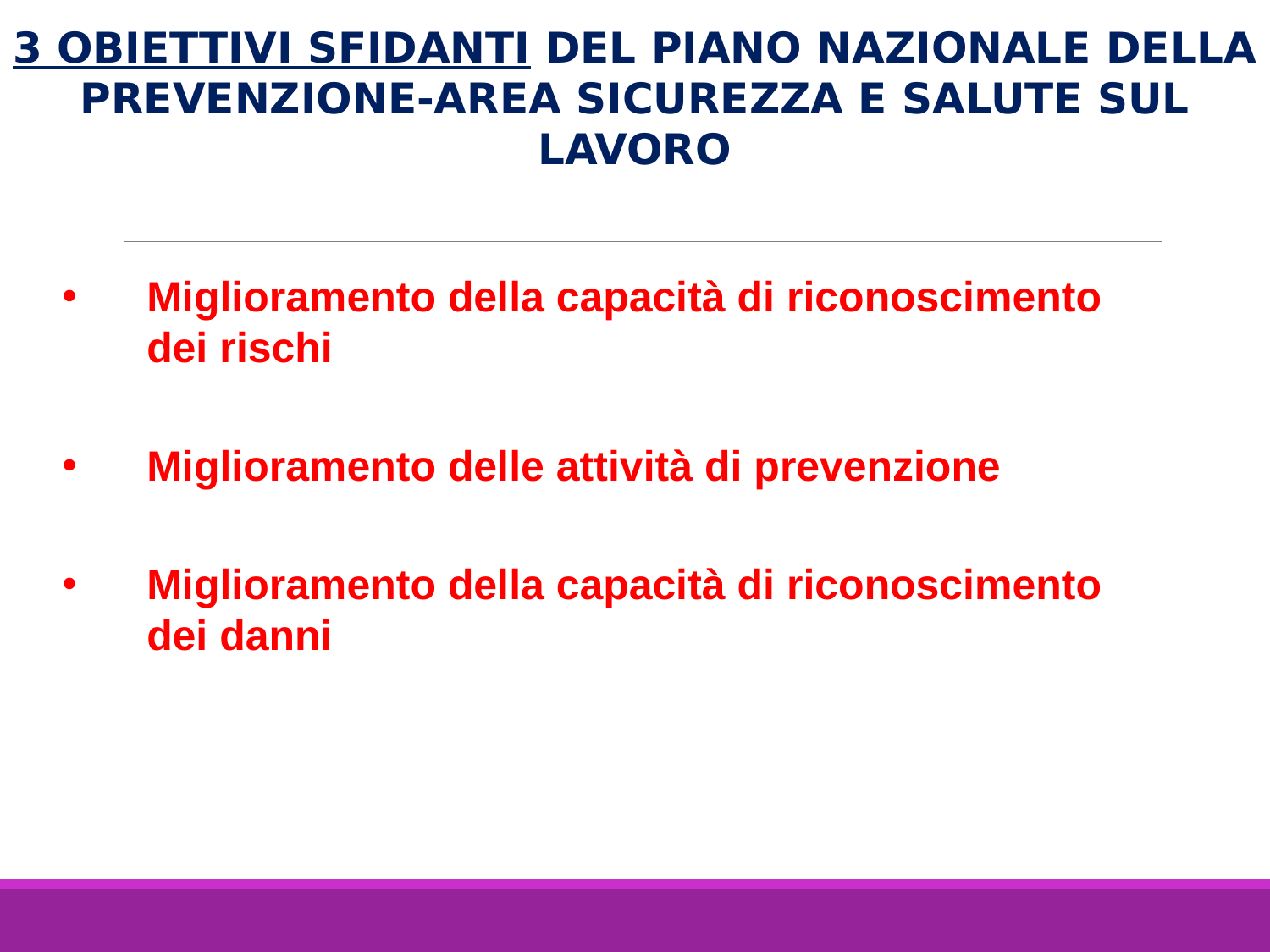

3 OBIETTIVI SFIDANTI DEL PIANO NAZIONALE DELLA PREVENZIONE-AREA SICUREZZA E SALUTE SUL LAVORO
Miglioramento della capacità di riconoscimento dei rischi

Miglioramento delle attività di prevenzione

Miglioramento della capacità di riconoscimento dei danni